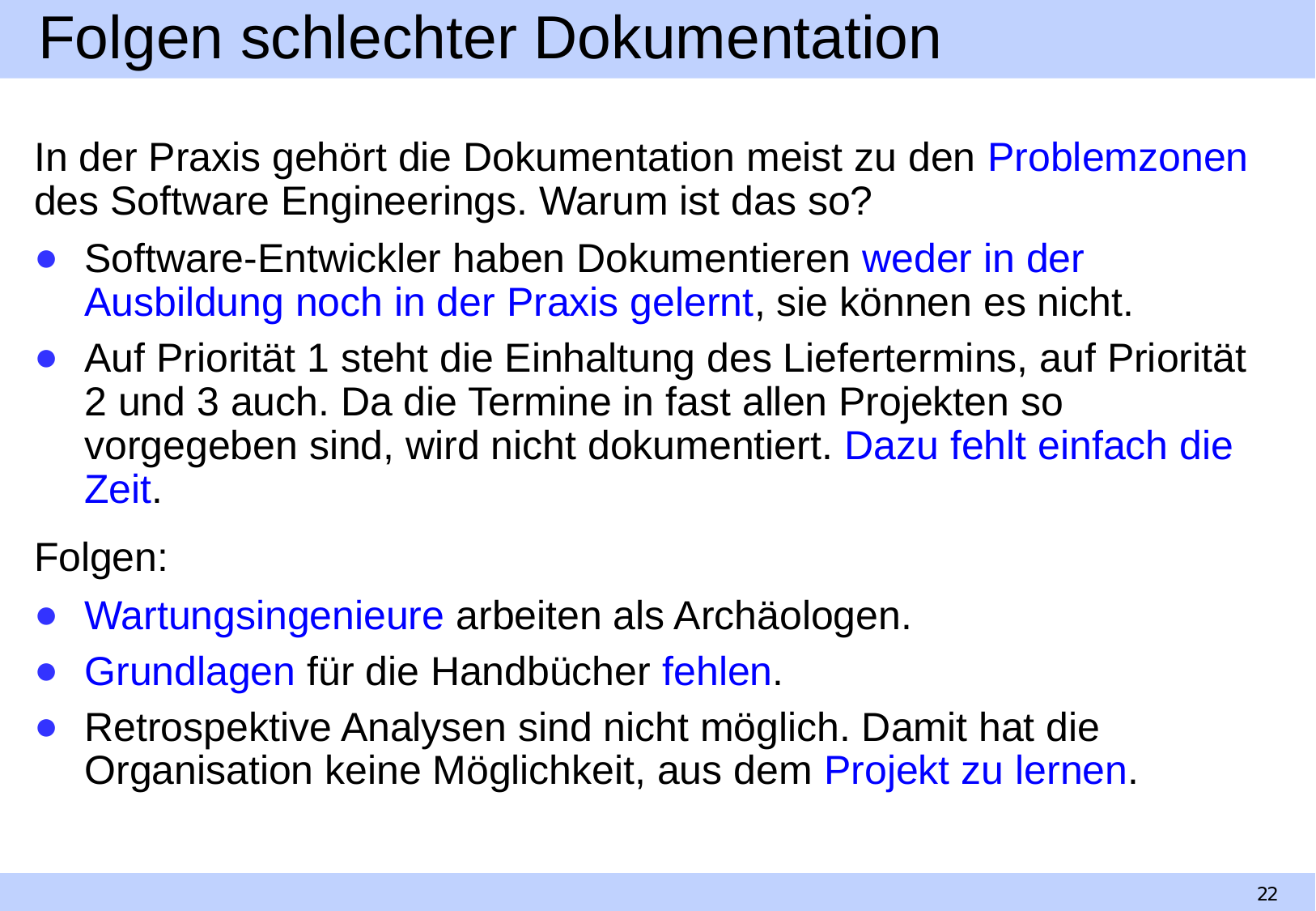

# Folgen schlechter Dokumentation
In der Praxis gehört die Dokumentation meist zu den Problemzonen des Software Engineerings. Warum ist das so?
Software-Entwickler haben Dokumentieren weder in der Ausbildung noch in der Praxis gelernt, sie können es nicht.
Auf Priorität 1 steht die Einhaltung des Liefertermins, auf Priorität 2 und 3 auch. Da die Termine in fast allen Projekten so vorgegeben sind, wird nicht dokumentiert. Dazu fehlt einfach die Zeit.
Folgen:
Wartungsingenieure arbeiten als Archäologen.
Grundlagen für die Handbücher fehlen.
Retrospektive Analysen sind nicht möglich. Damit hat die Organisation keine Möglichkeit, aus dem Projekt zu lernen.

22